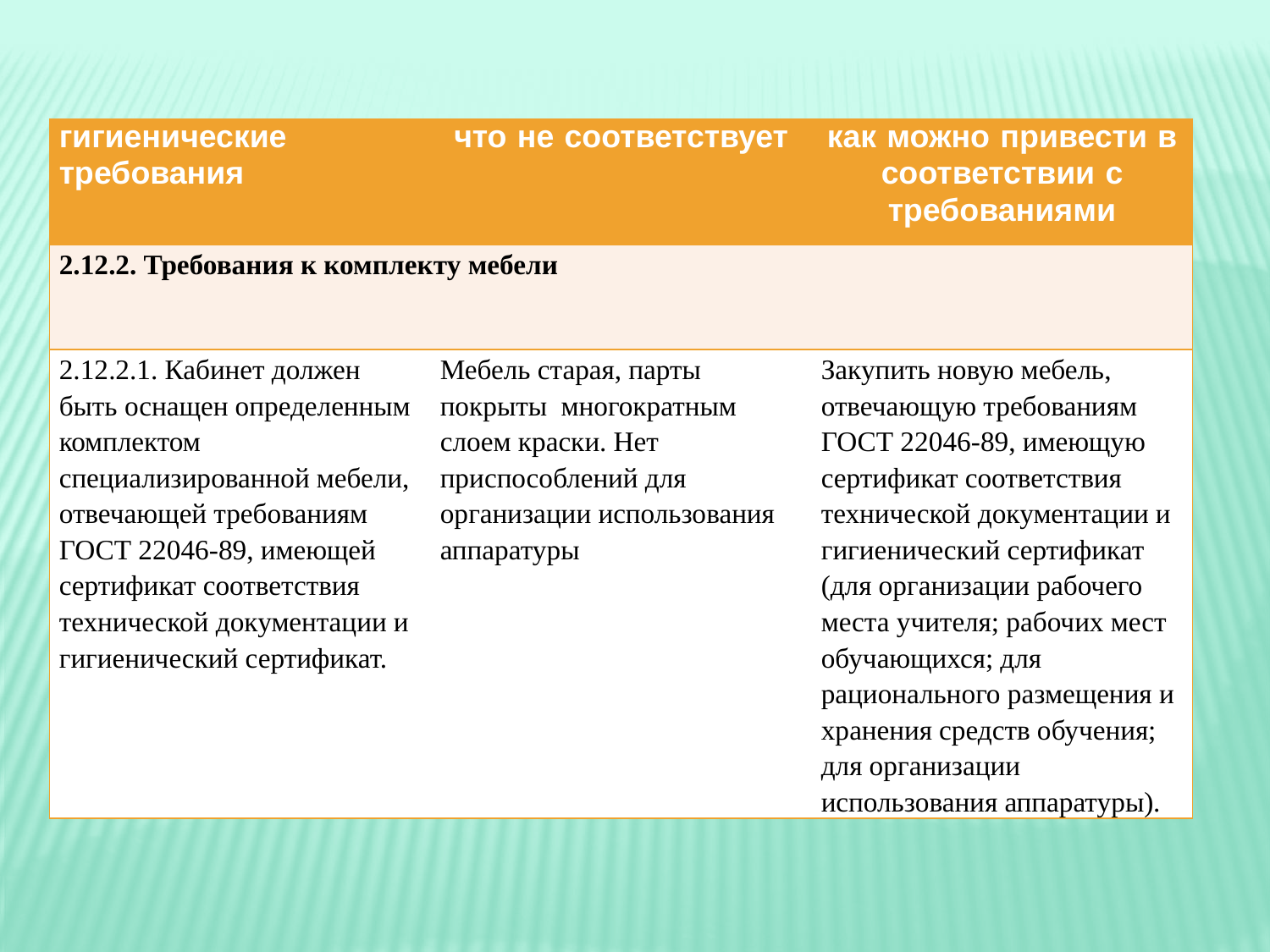

| гигиенические требования | что не соответствует | как можно привести в соответствии с требованиями |
| --- | --- | --- |
| 2.12.2. Требования к комплекту мебели |  |  |
| 2.12.2.1. Кабинет должен быть оснащен определенным комплектом специализированной мебели, отвечающей требованиям ГОСТ 22046-89, имеющей сертификат соответствия технической документации и гигиенический сертификат. | Мебель старая, парты покрыты многократным слоем краски. Нет приспособлений для организации использования аппаратуры | Закупить новую мебель, отвечающую требованиям ГОСТ 22046-89, имеющую сертификат соответствия технической документации и гигиенический сертификат (для организации рабочего места учителя; рабочих мест обучающихся; для рационального размещения и хранения средств обучения; для организации использования аппаратуры). |